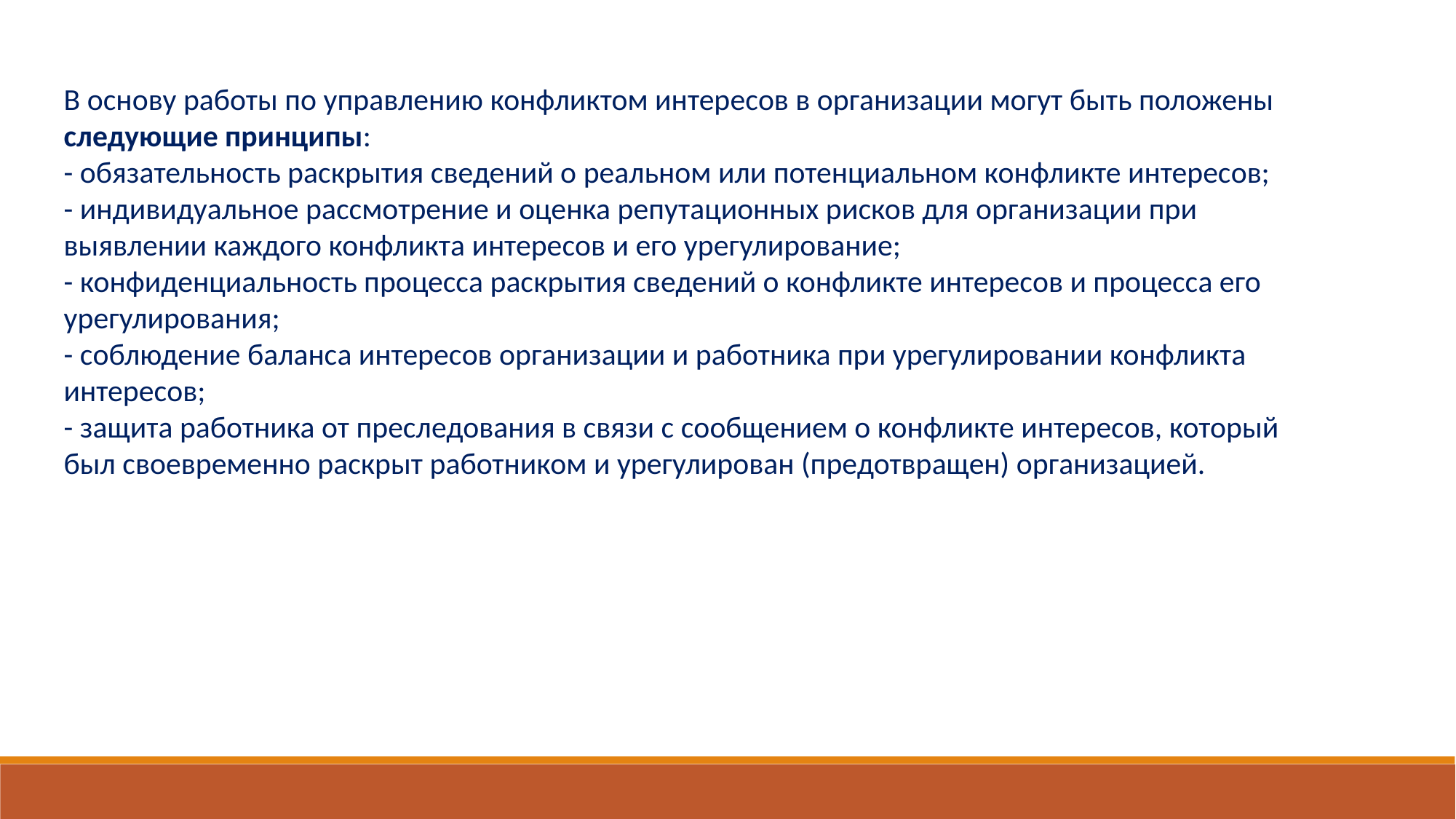

В основу работы по управлению конфликтом интересов в организации могут быть положены следующие принципы:
- обязательность раскрытия сведений о реальном или потенциальном конфликте интересов;
- индивидуальное рассмотрение и оценка репутационных рисков для организации при выявлении каждого конфликта интересов и его урегулирование;
- конфиденциальность процесса раскрытия сведений о конфликте интересов и процесса его урегулирования;
- соблюдение баланса интересов организации и работника при урегулировании конфликта интересов;
- защита работника от преследования в связи с сообщением о конфликте интересов, который был своевременно раскрыт работником и урегулирован (предотвращен) организацией.